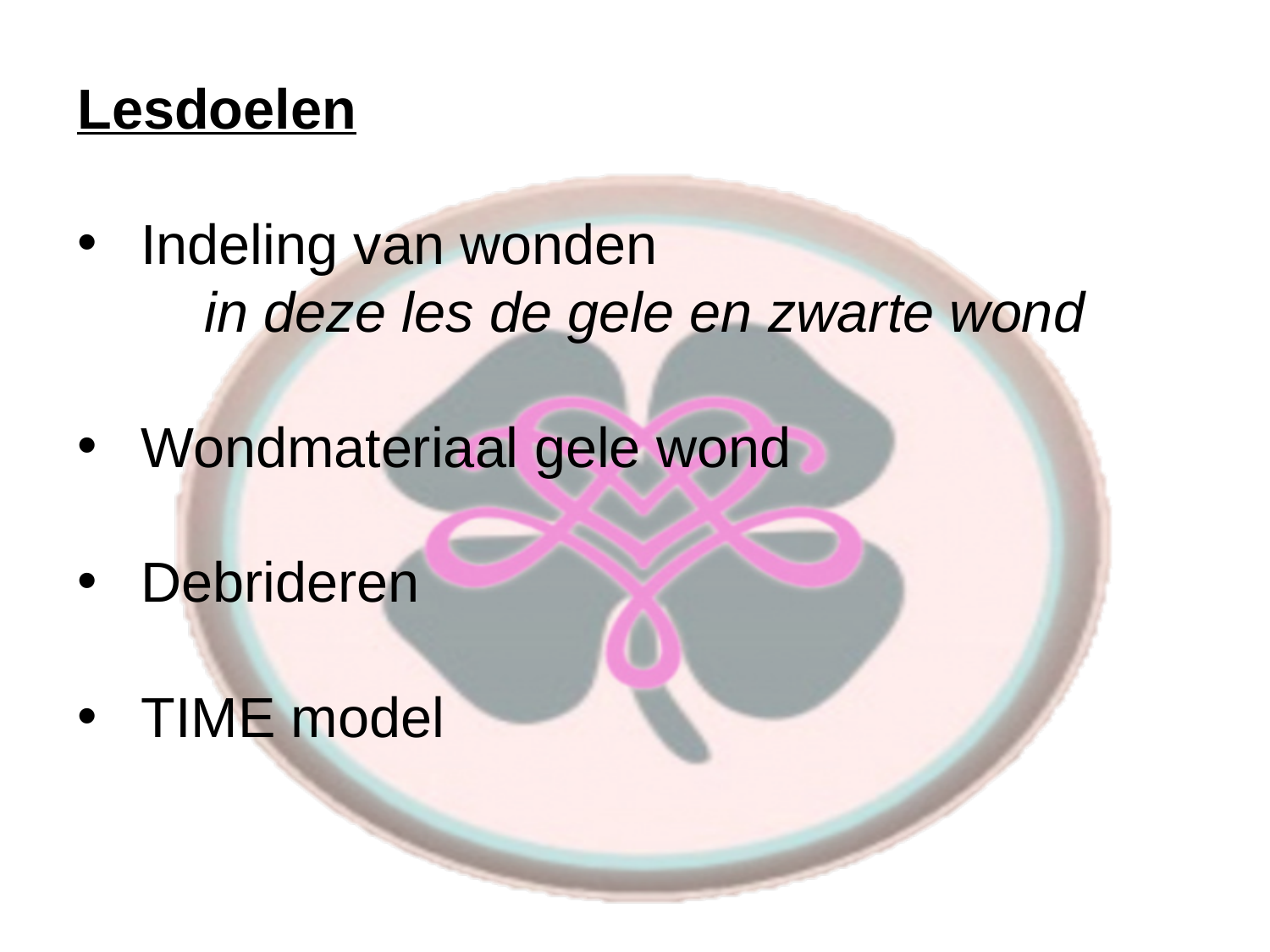

Lesdoelen

Indeling van wonden
	in deze les de gele en zwarte wond

Wondmateriaal gele wond

Debrideren

TIME model